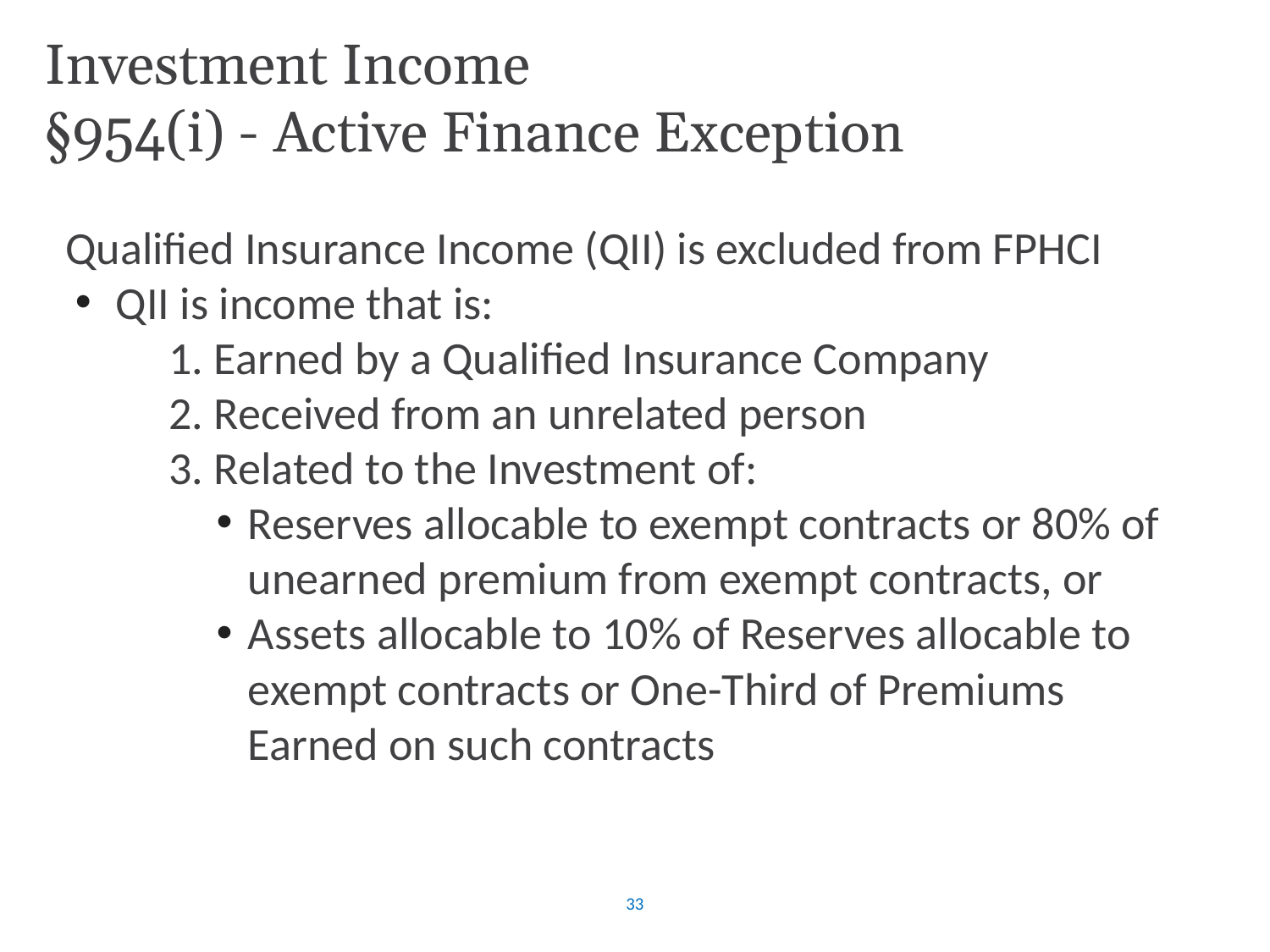

Investment Income
§954(i) - Active Finance Exception
Qualified Insurance Income (QII) is excluded from FPHCI
 QII is income that is:
 Earned by a Qualified Insurance Company
 Received from an unrelated person
 Related to the Investment of:
Reserves allocable to exempt contracts or 80% of unearned premium from exempt contracts, or
Assets allocable to 10% of Reserves allocable to exempt contracts or One-Third of Premiums Earned on such contracts

33